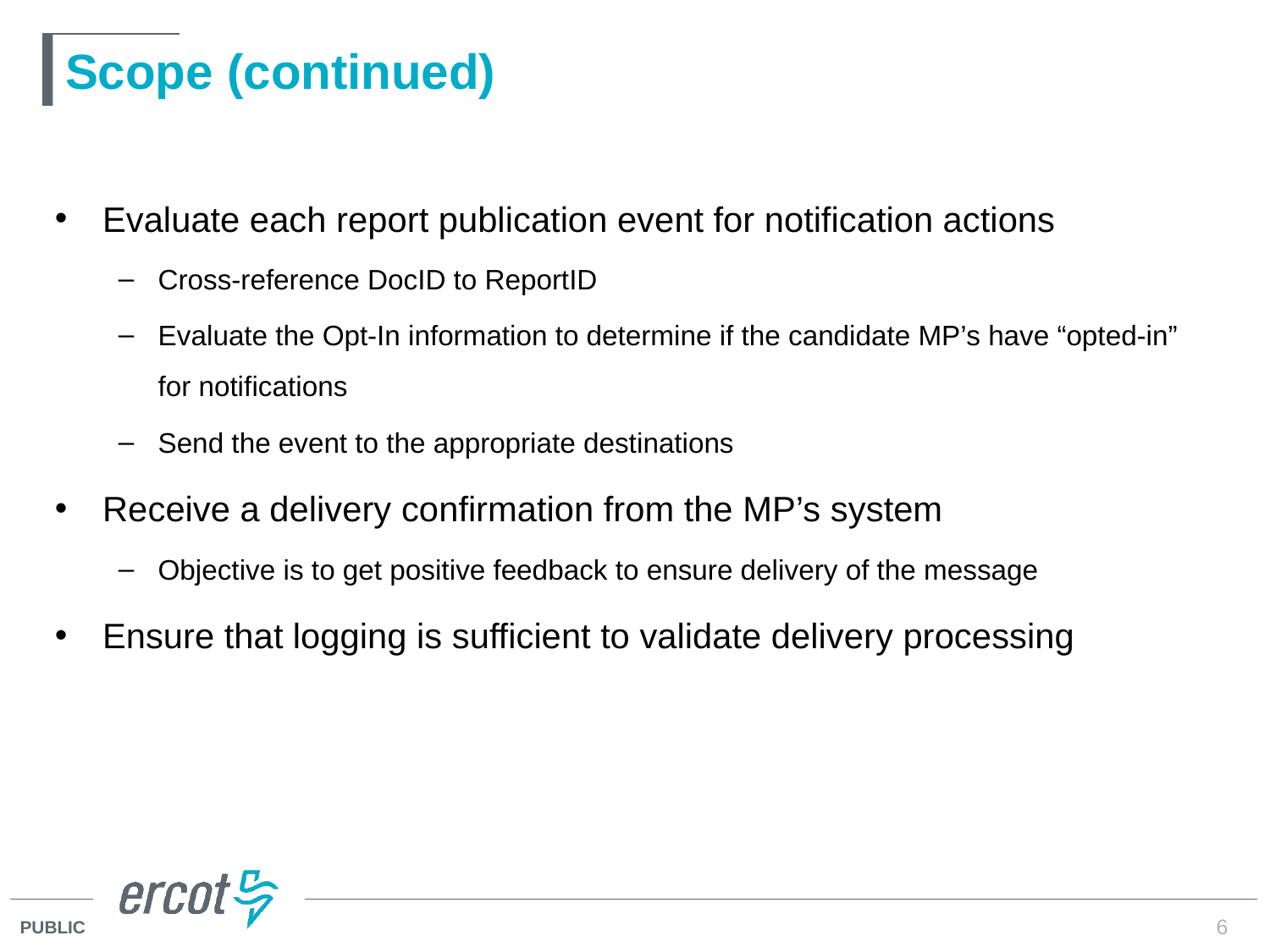

# Scope (continued)
Evaluate each report publication event for notification actions
Cross-reference DocID to ReportID
Evaluate the Opt-In information to determine if the candidate MP’s have “opted-in”  for notifications
Send the event to the appropriate destinations
Receive a delivery confirmation from the MP’s system
Objective is to get positive feedback to ensure delivery of the message
Ensure that logging is sufficient to validate delivery processing
6